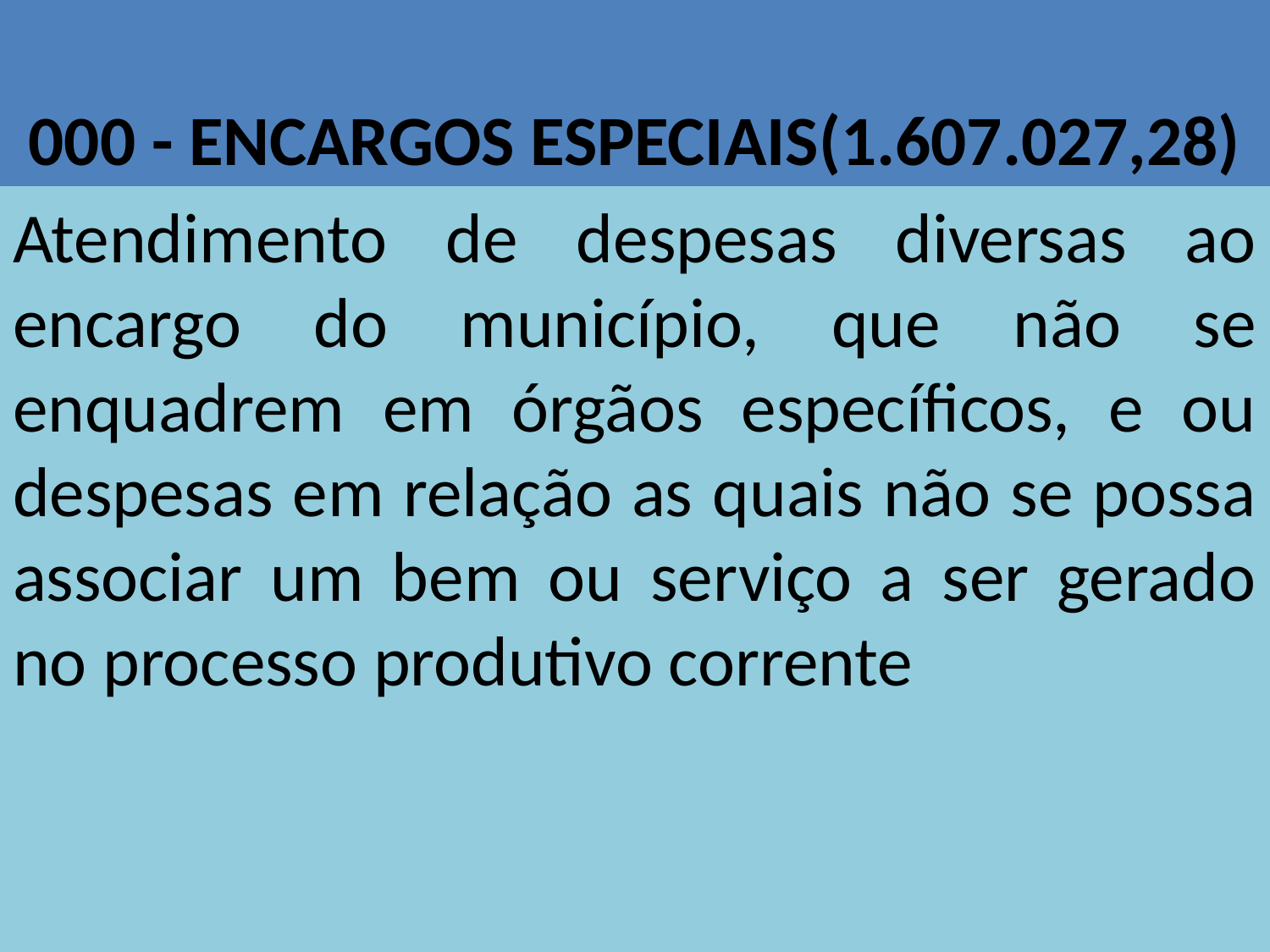

000 - ENCARGOS ESPECIAIS(1.607.027,28)
# Atendimento de despesas diversas ao encargo do município, que não se enquadrem em órgãos específicos, e ou despesas em relação as quais não se possa associar um bem ou serviço a ser gerado no processo produtivo corrente